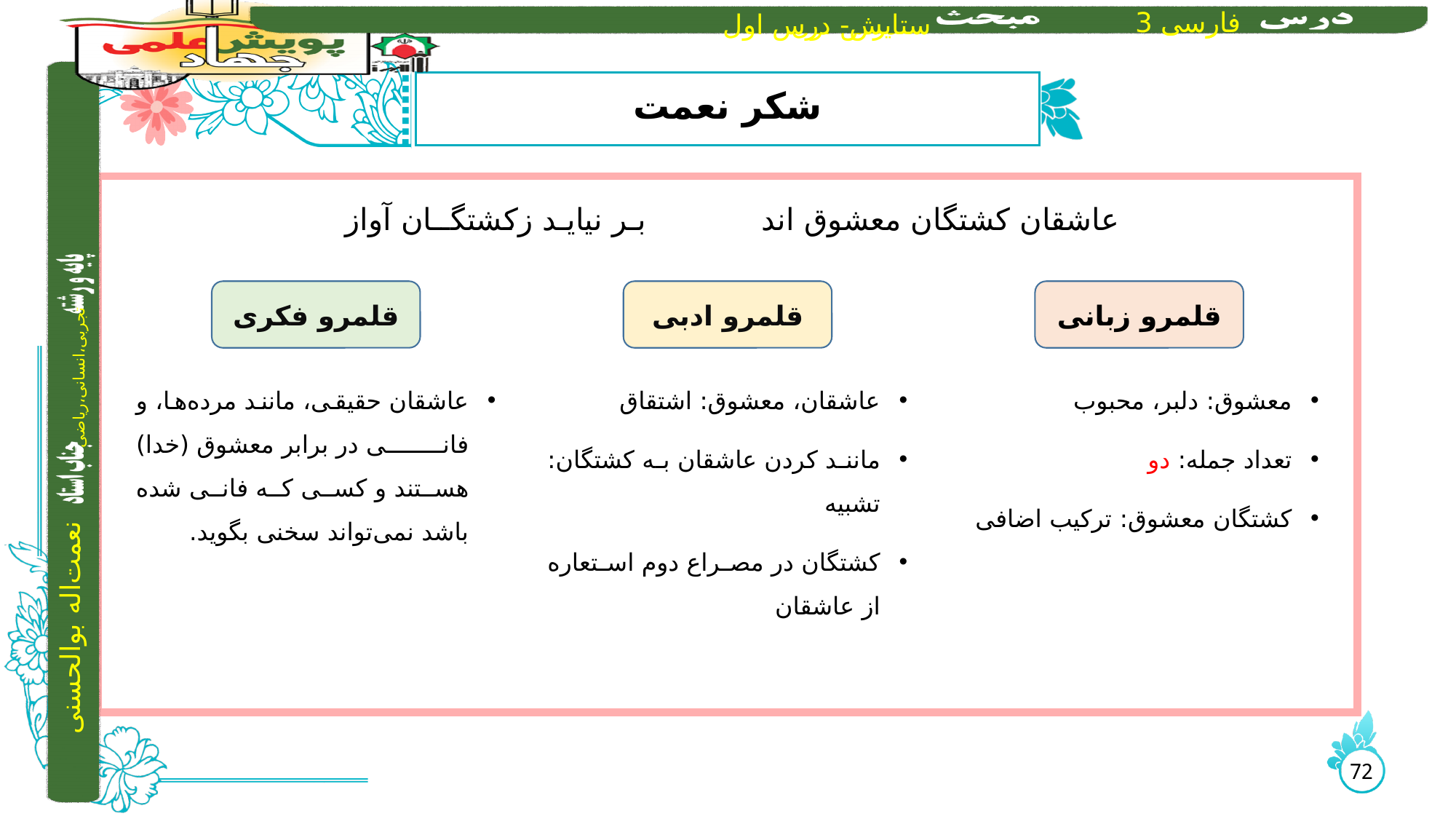

# شکر نعمت
عاشقان کشتگان معشوق اند            بـر نیایـد زکشتگــان آواز

عاشقان حقیقی، مانند مرده‌ها، و فانی در برابر معشوق (خدا) هستند و کسی که فانی شده باشد نمی‌تواند سخنی بگوید.

عاشقان، معشوق: اشتقاق
مانند کردن عاشقان به کشتگان: تشبیه
کشتگان در مصراع دوم استعاره از عاشقان
معشوق: دلبر، محبوب
تعداد جمله: دو
کشتگان معشوق: ترکیب اضافی